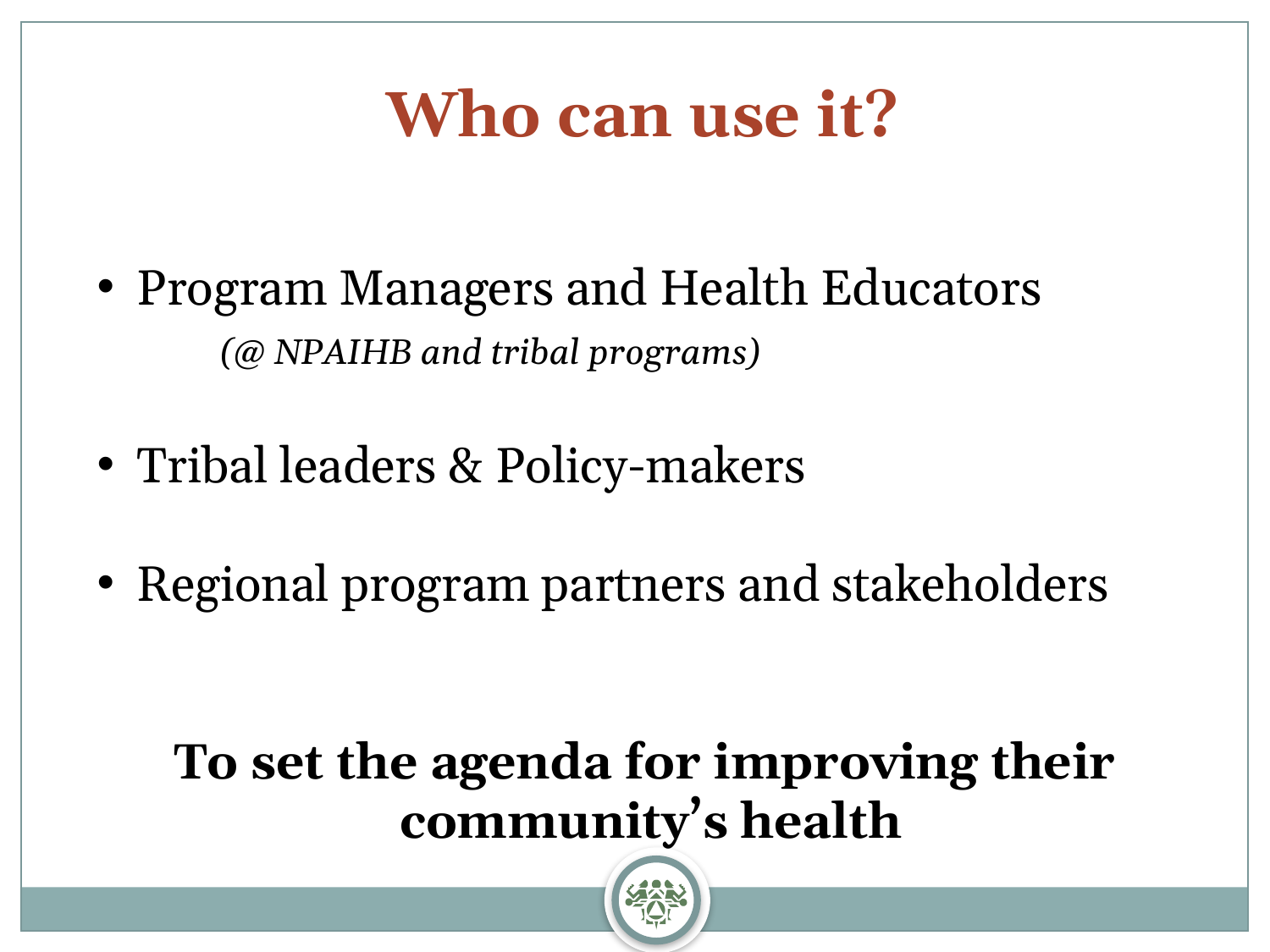

Who can use it?

Program Managers and Health Educators                     (@ NPAIHB and tribal programs)

Tribal leaders & Policy-makers

Regional program partners and stakeholders

To set the agenda for improving their
community’s health